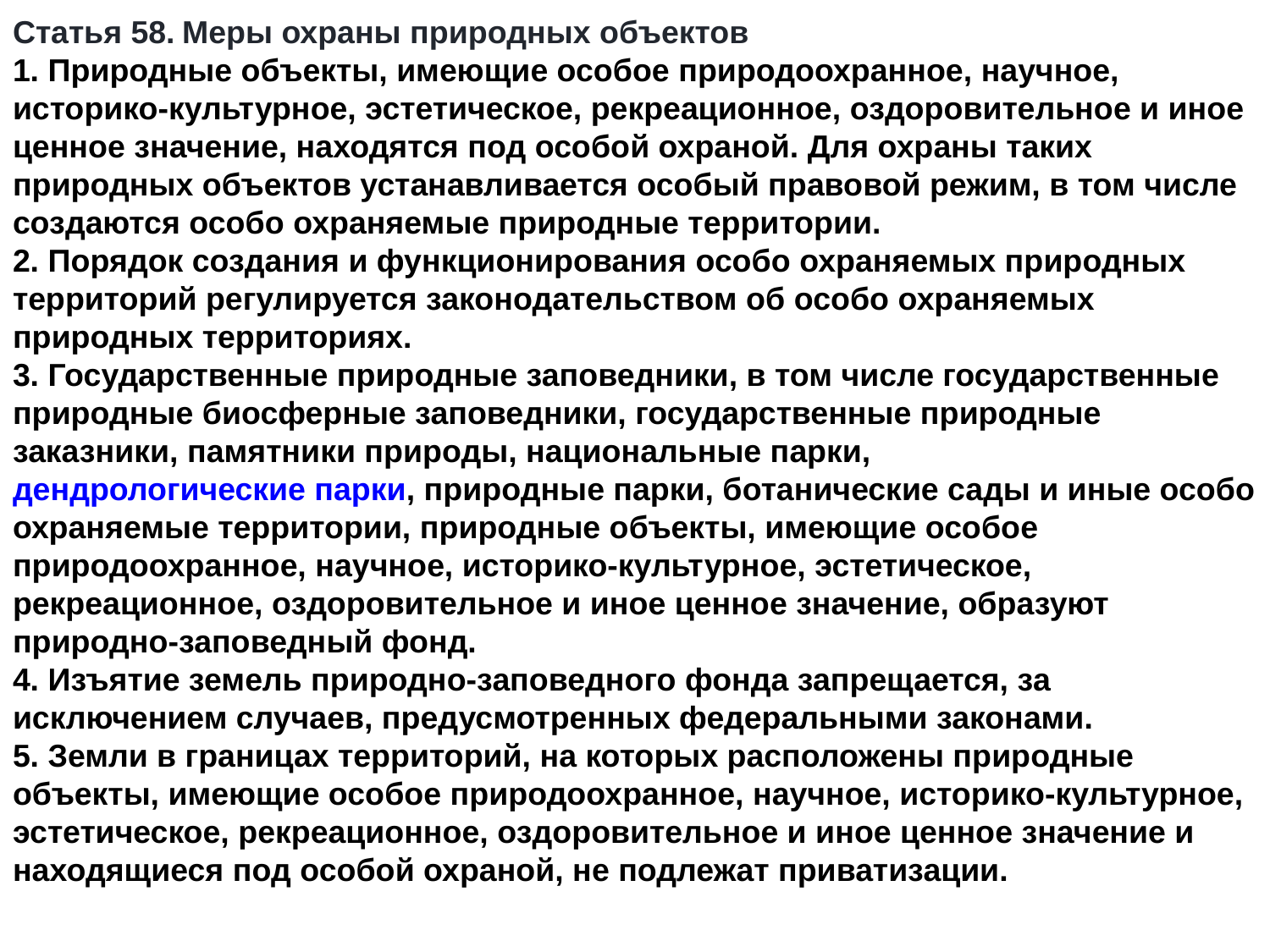

Статья 58. Меры охраны природных объектов
1. Природные объекты, имеющие особое природоохранное, научное, историко-культурное, эстетическое, рекреационное, оздоровительное и иное ценное значение, находятся под особой охраной. Для охраны таких природных объектов устанавливается особый правовой режим, в том числе создаются особо охраняемые природные территории.
2. Порядок создания и функционирования особо охраняемых природных территорий регулируется законодательством об особо охраняемых природных территориях.
3. Государственные природные заповедники, в том числе государственные природные биосферные заповедники, государственные природные заказники, памятники природы, национальные парки, дендрологические парки, природные парки, ботанические сады и иные особо охраняемые территории, природные объекты, имеющие особое природоохранное, научное, историко-культурное, эстетическое, рекреационное, оздоровительное и иное ценное значение, образуют природно-заповедный фонд.
4. Изъятие земель природно-заповедного фонда запрещается, за исключением случаев, предусмотренных федеральными законами.
5. Земли в границах территорий, на которых расположены природные объекты, имеющие особое природоохранное, научное, историко-культурное, эстетическое, рекреационное, оздоровительное и иное ценное значение и находящиеся под особой охраной, не подлежат приватизации.